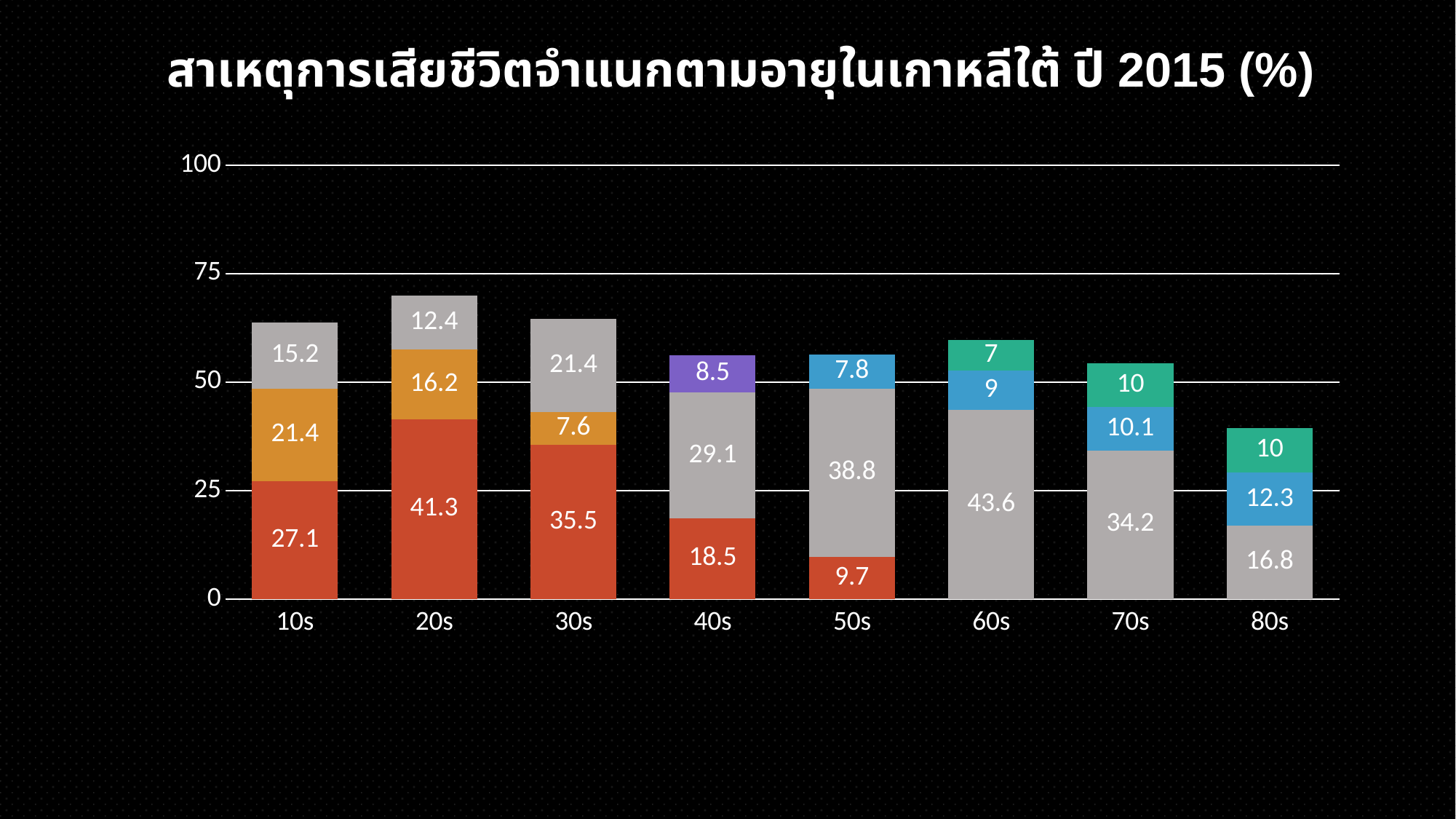

สาเหตุการเสียชีวิตจำแนกตามอายุในเกาหลีใต้ ปี 2015 (%)

[unsupported chart]